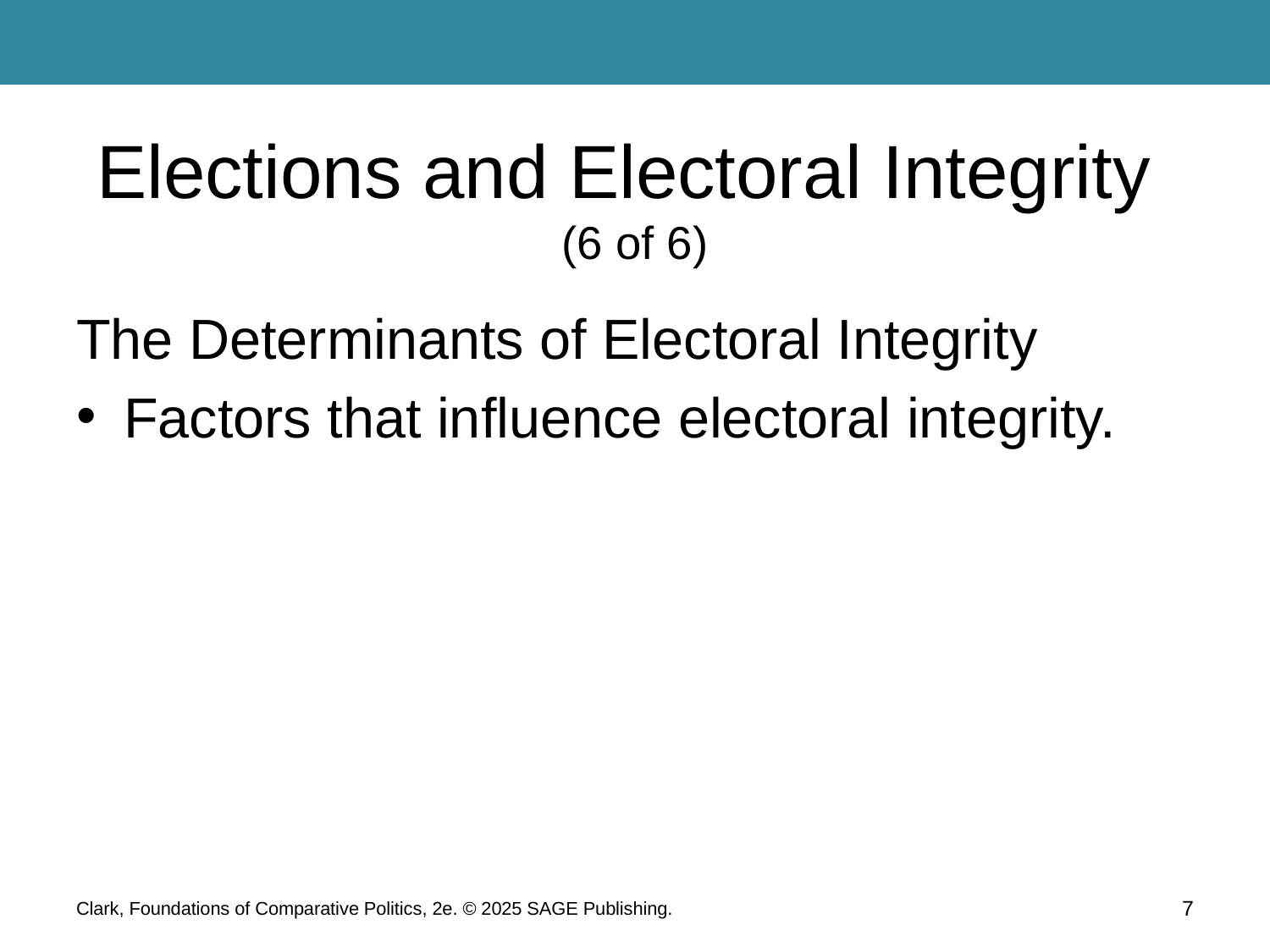

# Elections and Electoral Integrity (6 of 6)
The Determinants of Electoral Integrity
Factors that influence electoral integrity.

Clark, Foundations of Comparative Politics, 2e. © 2025 SAGE Publishing.
7